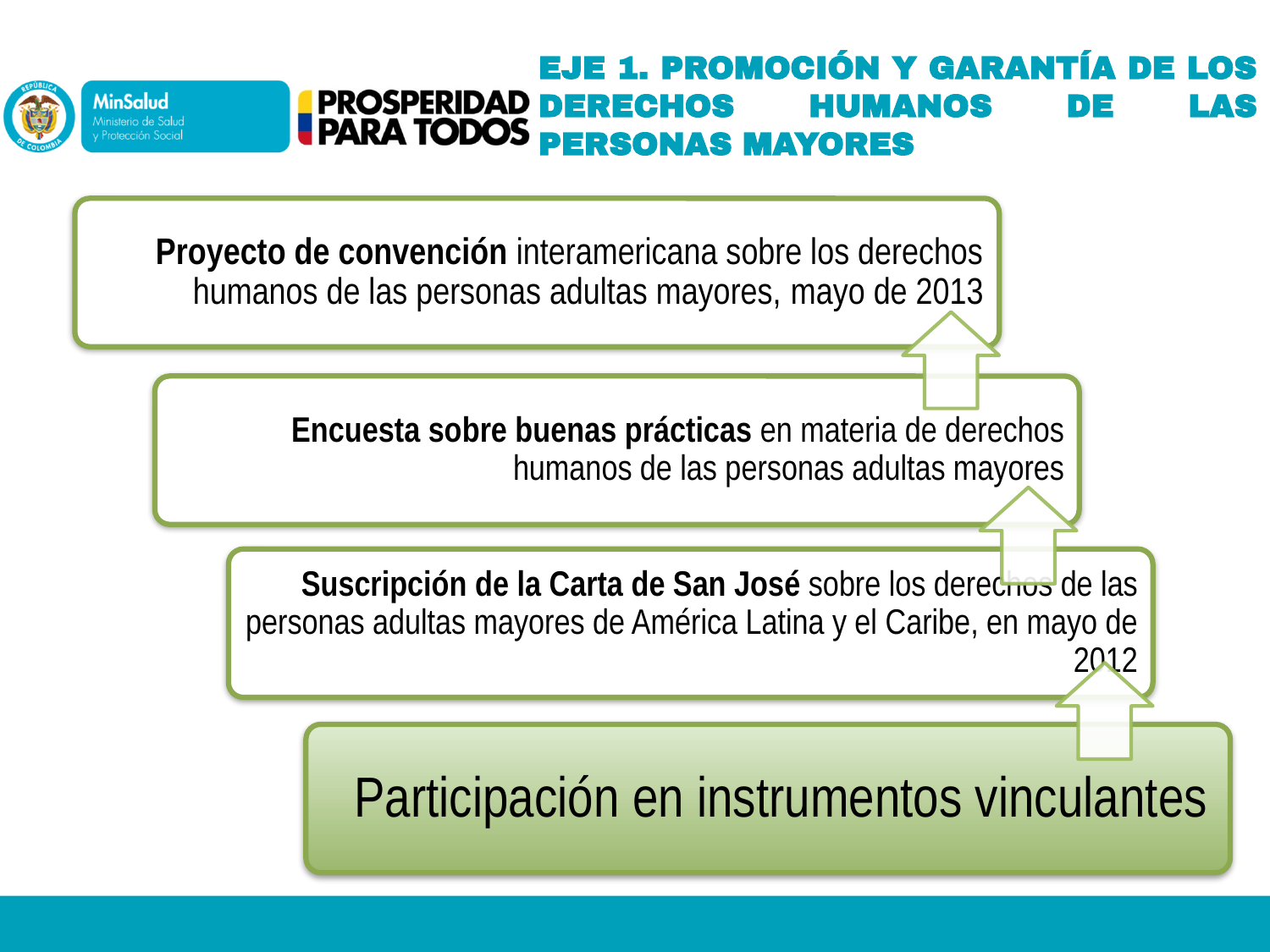

# EJE 1. PROMOCIÓN Y GARANTÍA DE LOS DERECHOS HUMANOS DE LAS PERSONAS MAYORES
Proyecto de convención interamericana sobre los derechos humanos de las personas adultas mayores, mayo de 2013
Encuesta sobre buenas prácticas en materia de derechos humanos de las personas adultas mayores
Suscripción de la Carta de San José sobre los derechos de las personas adultas mayores de América Latina y el Caribe, en mayo de 2012
Participación en instrumentos vinculantes